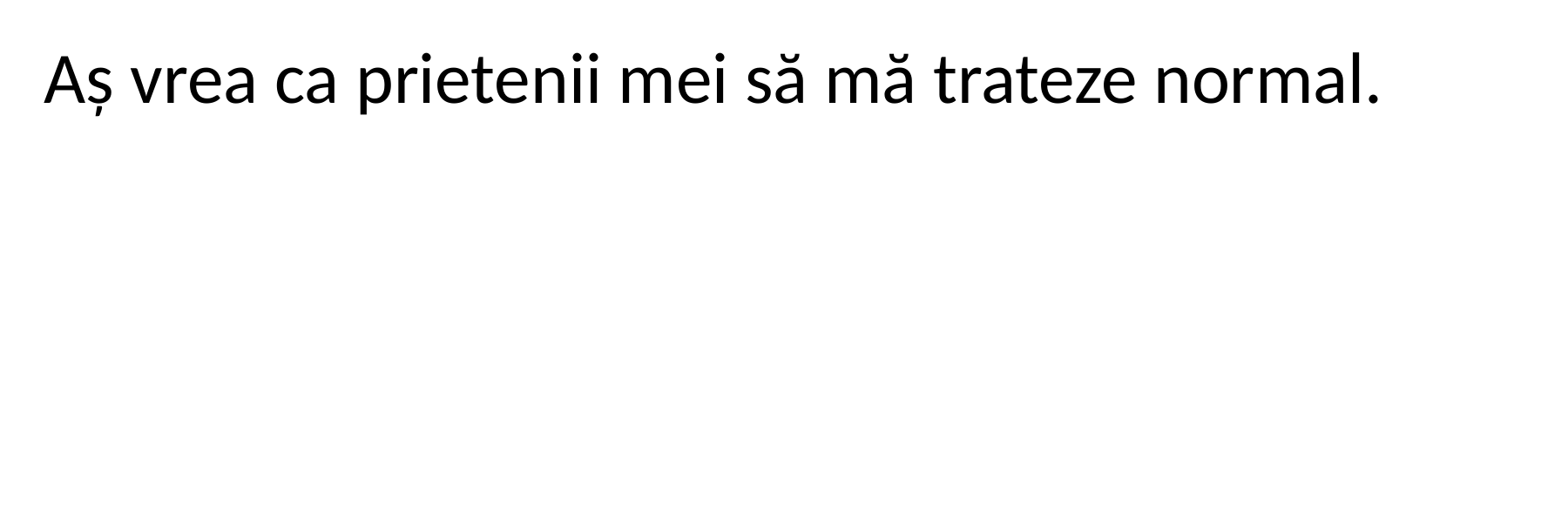

Aș vrea ca prietenii mei să mă trateze normal.